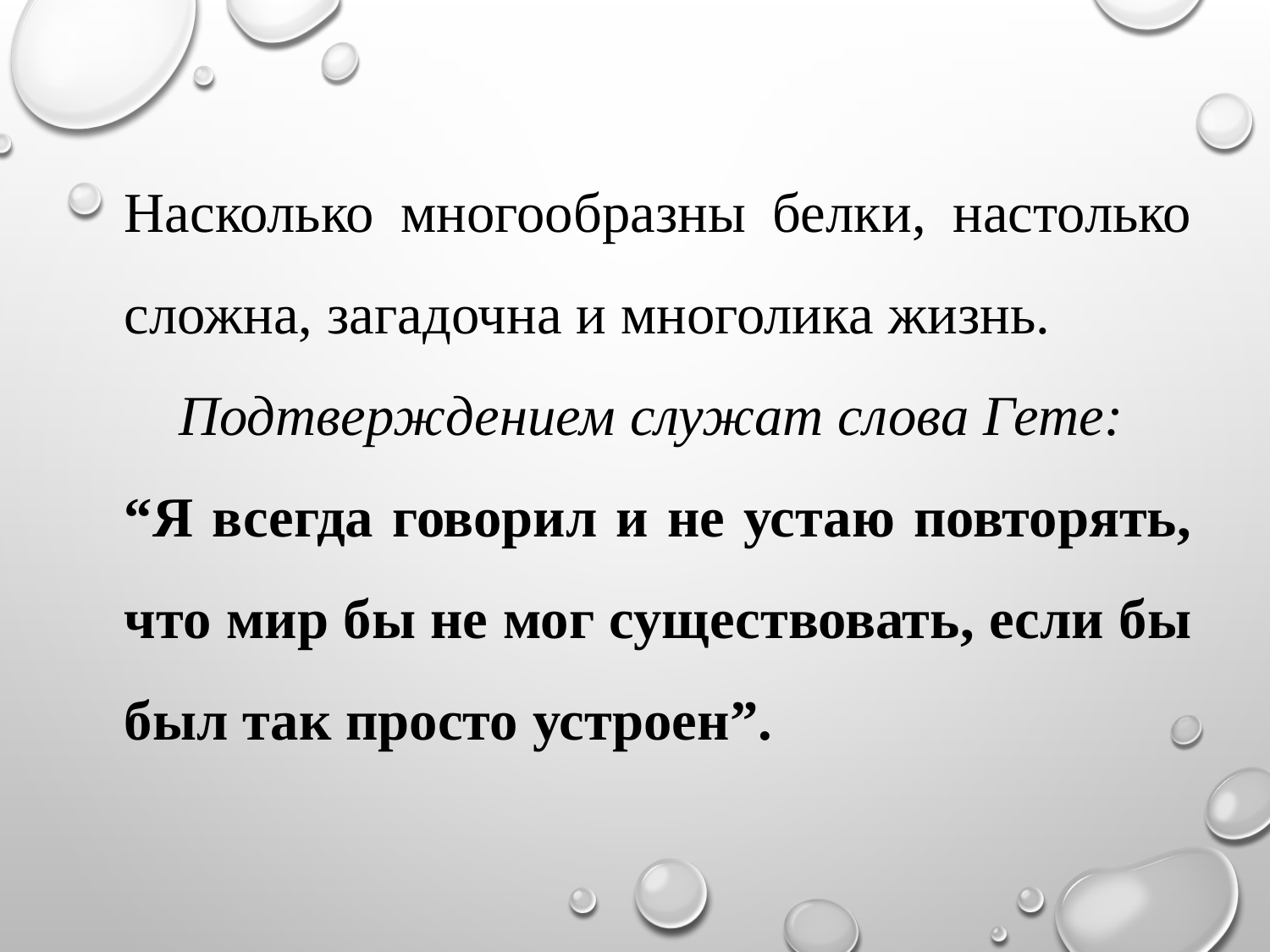

Насколько многообразны белки, настолько сложна, загадочна и многолика жизнь.
Подтверждением служат слова Гете:
“Я всегда говорил и не устаю повторять, что мир бы не мог существовать, если бы был так просто устроен”.